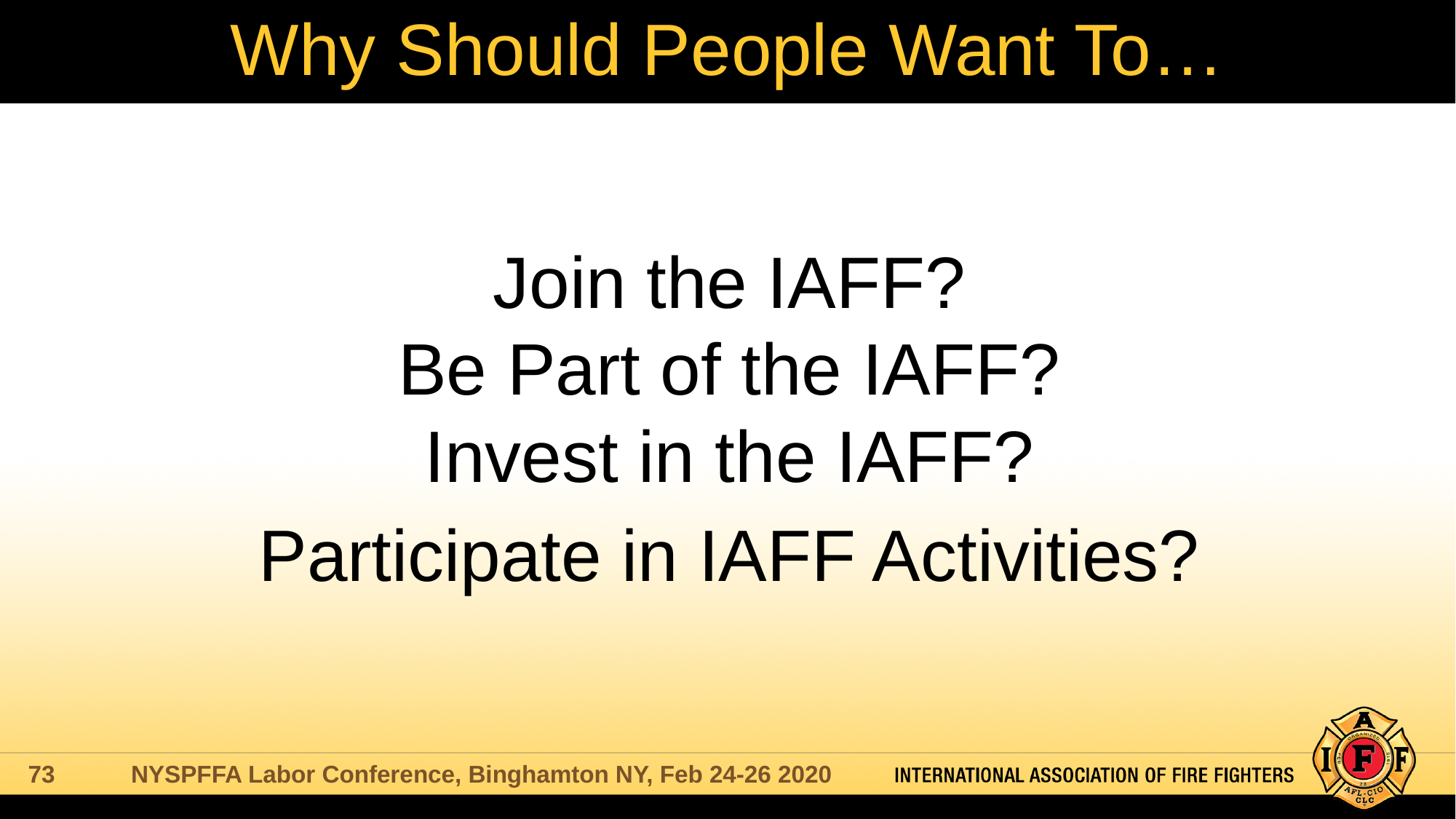

# Why Should People Want To…

Join the IAFF?
Be Part of the IAFF?
Invest in the IAFF?
Participate in IAFF Activities?
NYSPFFA Labor Conference, Binghamton NY, Feb 24-26 2020